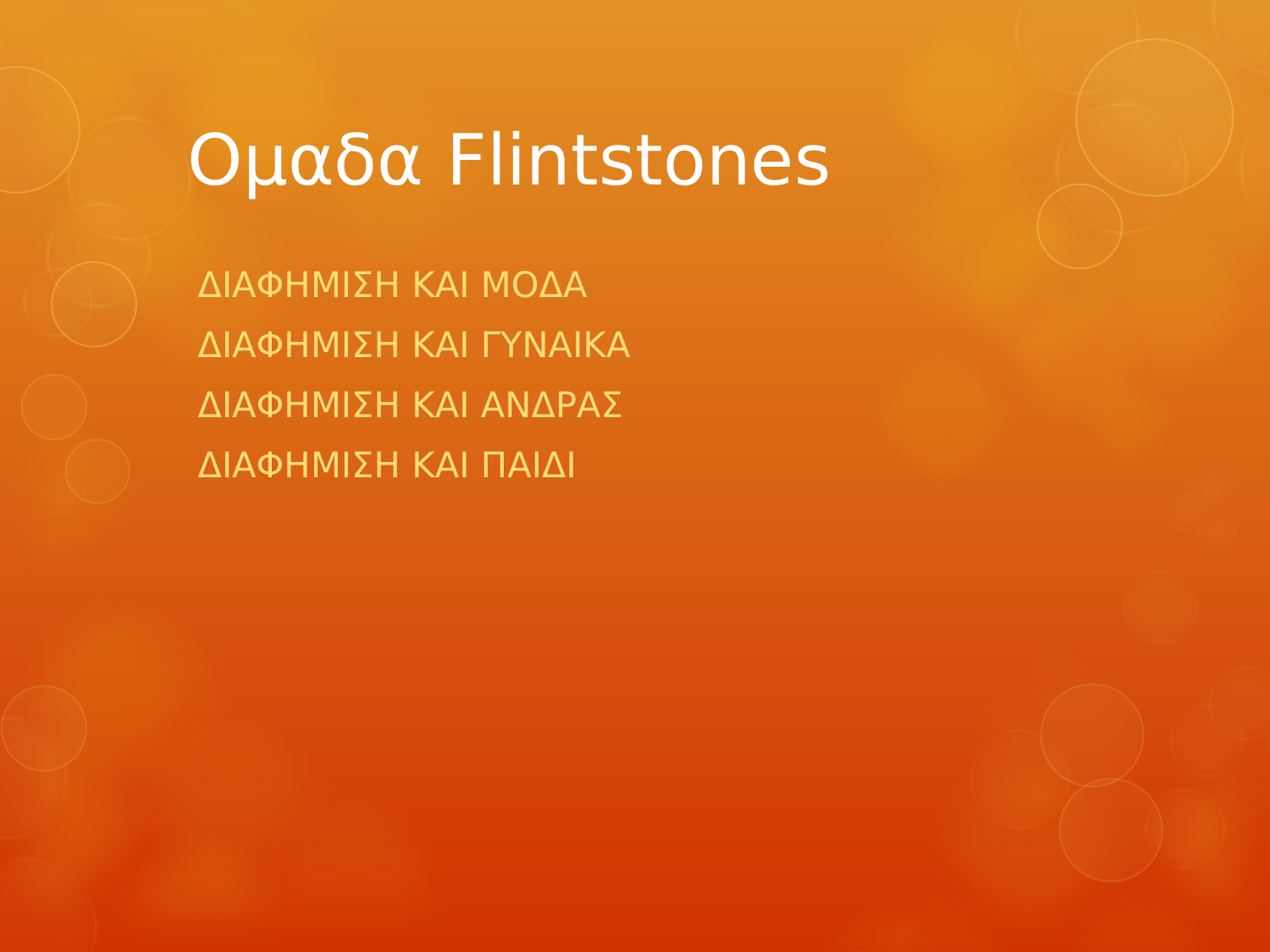

# Ομαδα Flintstones
ΔΙΑΦΗΜΙΣΗ ΚΑΙ ΜΟΔΑ
ΔΙΑΦΗΜΙΣΗ ΚΑΙ ΓΥΝΑΙΚΑ
ΔΙΑΦΗΜΙΣΗ ΚΑΙ ΑΝΔΡΑΣ
ΔΙΑΦΗΜΙΣΗ ΚΑΙ ΠΑΙΔΙ